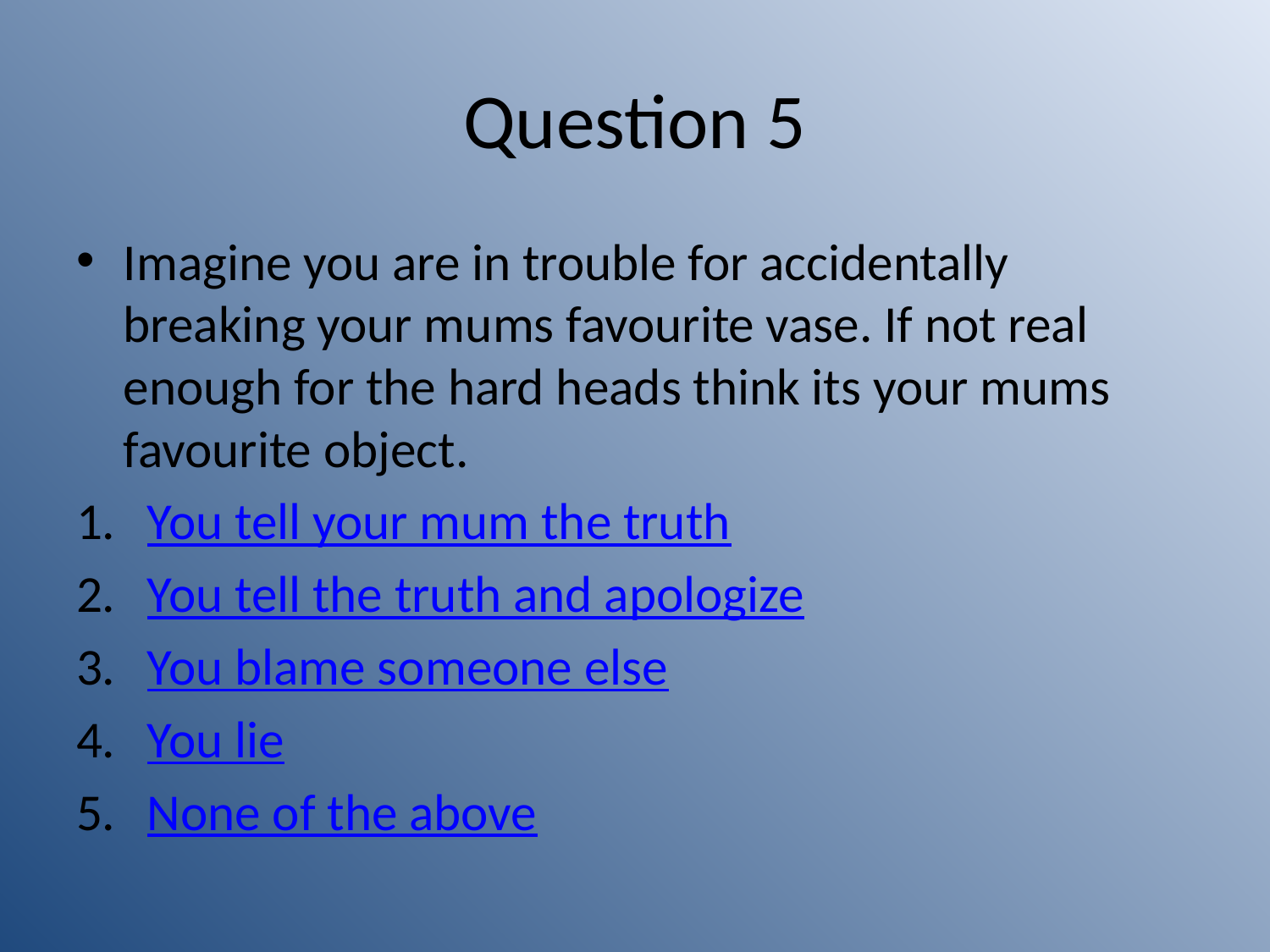

# Question 5
Imagine you are in trouble for accidentally breaking your mums favourite vase. If not real enough for the hard heads think its your mums favourite object.
You tell your mum the truth
You tell the truth and apologize
You blame someone else
You lie
None of the above